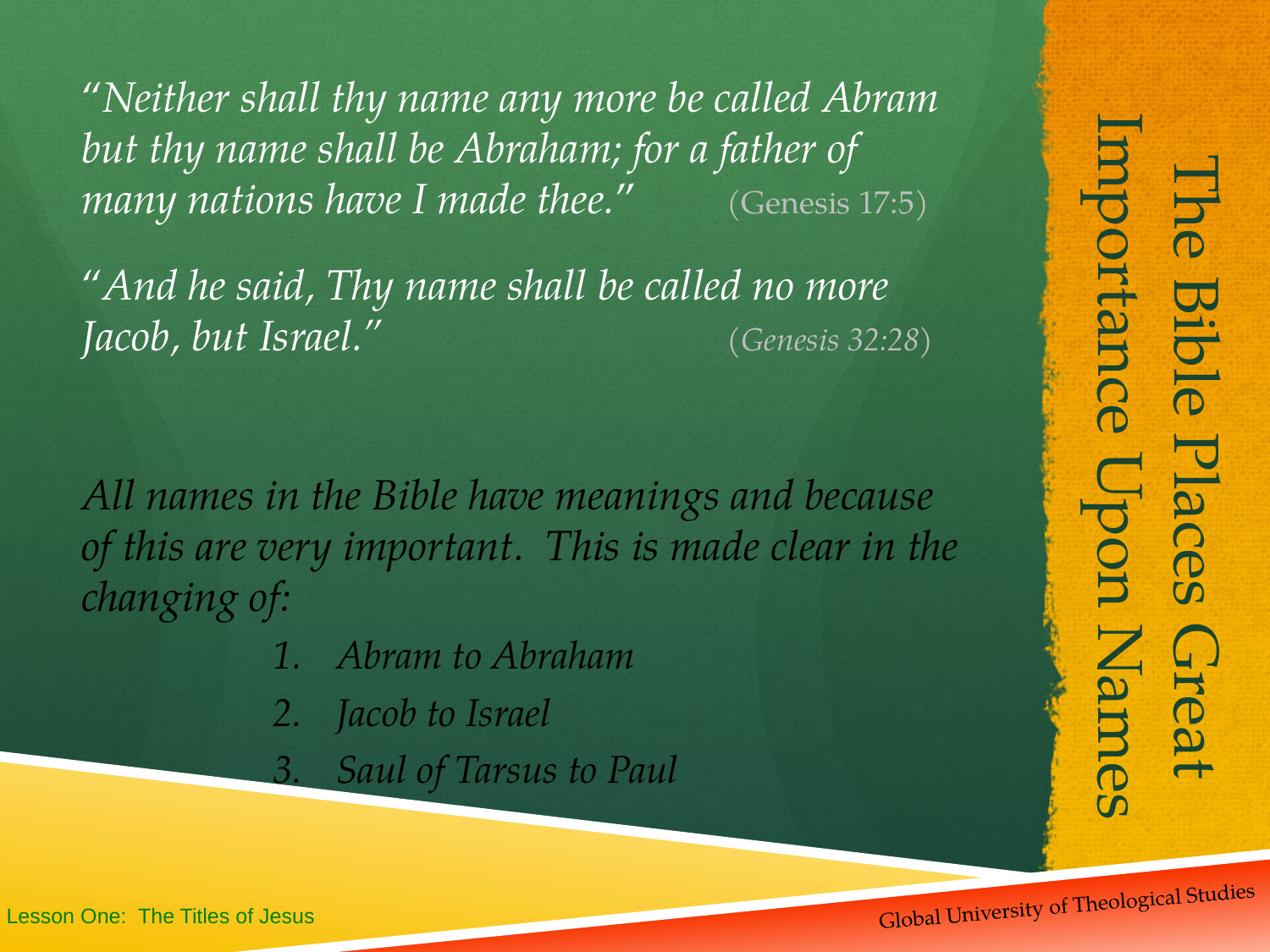

“Neither shall thy name any more be called Abram but thy name shall be Abraham; for a father of many nations have I made thee.”	 (Genesis 17:5)
“And he said, Thy name shall be called no more Jacob, but Israel.” 			 (Genesis 32:28)

All names in the Bible have meanings and because of this are very important.  This is made clear in the changing of:
Abram to Abraham
Jacob to Israel
Saul of Tarsus to Paul
# The Bible Places Great Importance Upon Names
 Global University of Theological Studies
Lesson One:  The Titles of Jesus